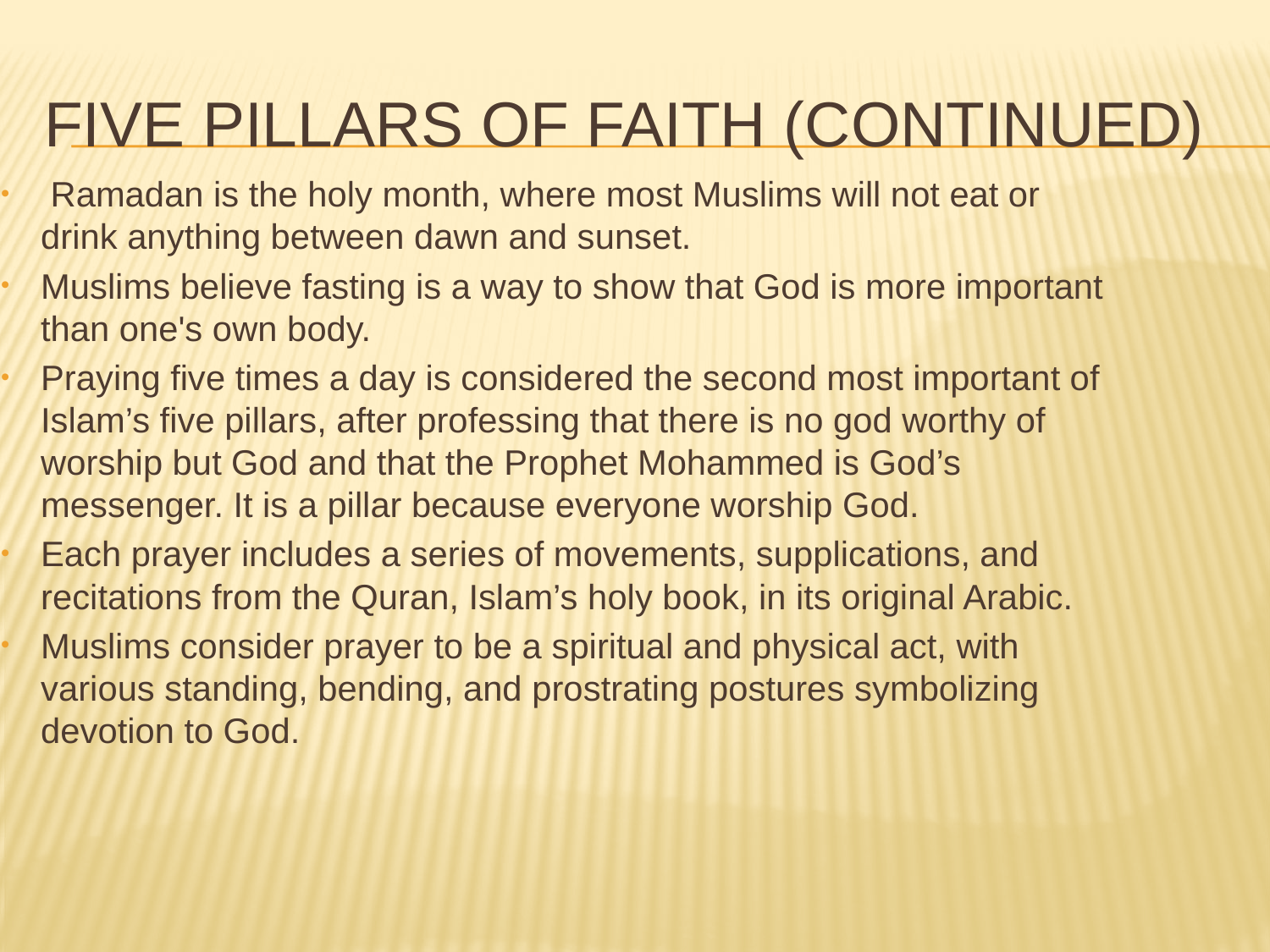

# Five Pillars of Faith (Continued)

 Ramadan is the holy month, where most Muslims will not eat or drink anything between dawn and sunset.
Muslims believe fasting is a way to show that God is more important than one's own body.
Praying five times a day is considered the second most important of Islam’s five pillars, after professing that there is no god worthy of worship but God and that the Prophet Mohammed is God’s messenger. It is a pillar because everyone worship God.
Each prayer includes a series of movements, supplications, and recitations from the Quran, Islam’s holy book, in its original Arabic.
Muslims consider prayer to be a spiritual and physical act, with various standing, bending, and prostrating postures symbolizing devotion to God.